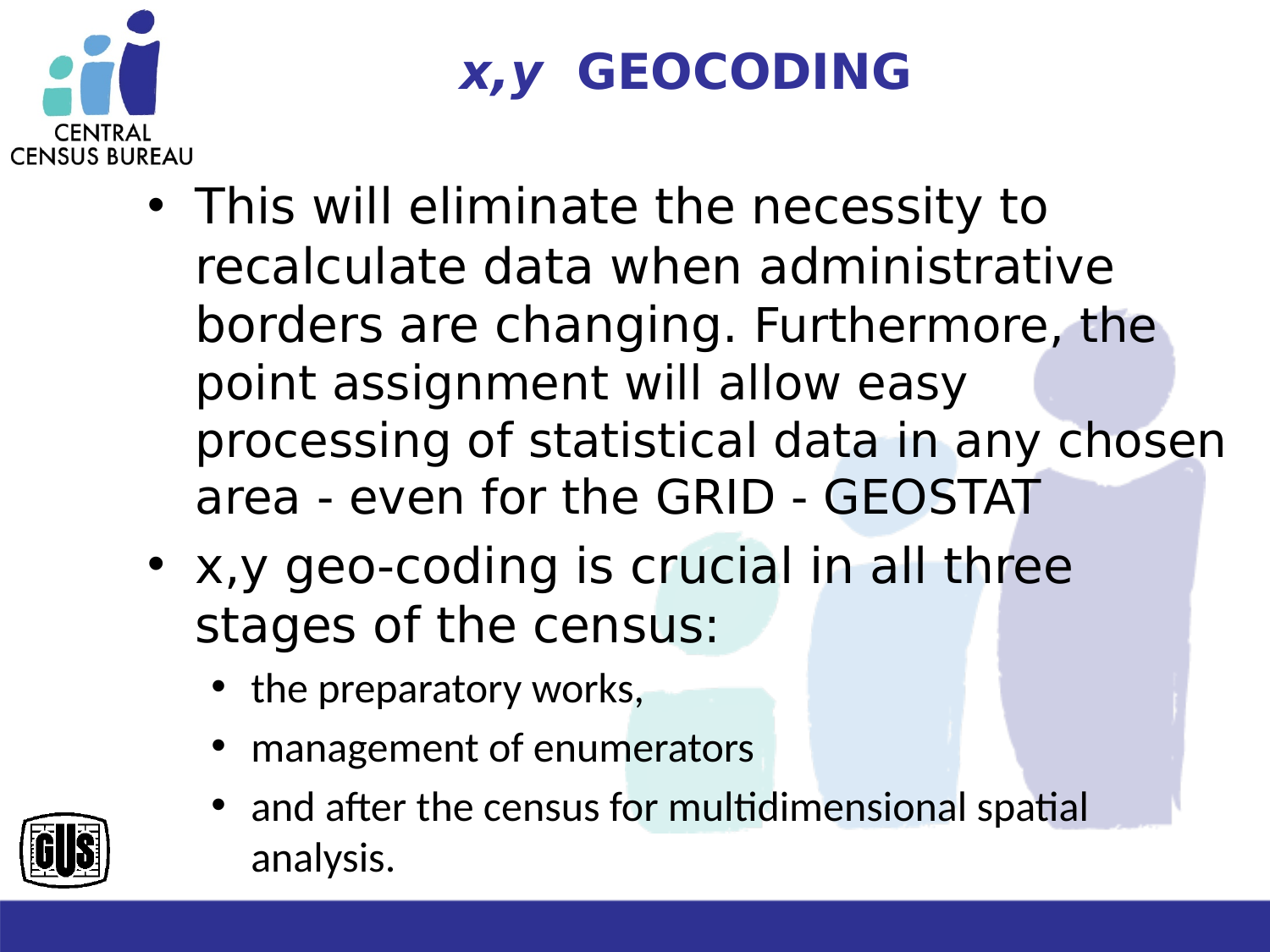

# x,y  GEOCODING
This will eliminate the necessity to recalculate data when administrative borders are changing. Furthermore, the point assignment will allow easy processing of statistical data in any chosen area - even for the GRID - GEOSTAT
x,y geo-coding is crucial in all three stages of the census:
the preparatory works,
management of enumerators
and after the census for multidimensional spatial analysis.